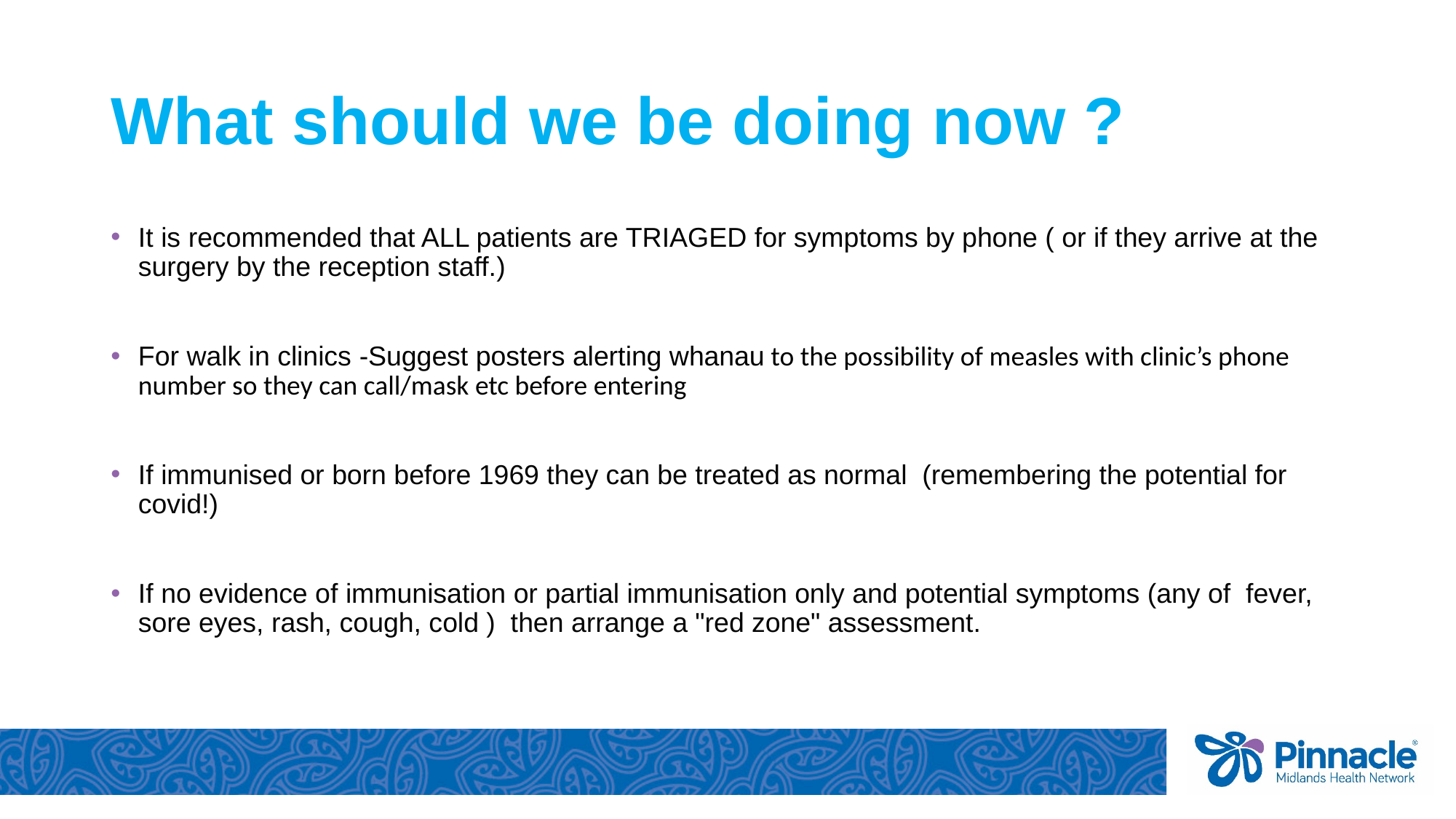

# What should we be doing now ?
It is recommended that ALL patients are TRIAGED for symptoms by phone ( or if they arrive at the surgery by the reception staff.)

For walk in clinics -Suggest posters alerting whanau to the possibility of measles with clinic’s phone number so they can call/mask etc before entering

If immunised or born before 1969 they can be treated as normal  (remembering the potential for covid!)

If no evidence of immunisation or partial immunisation only and potential symptoms (any of  fever, sore eyes, rash, cough, cold )  then arrange a "red zone" assessment.